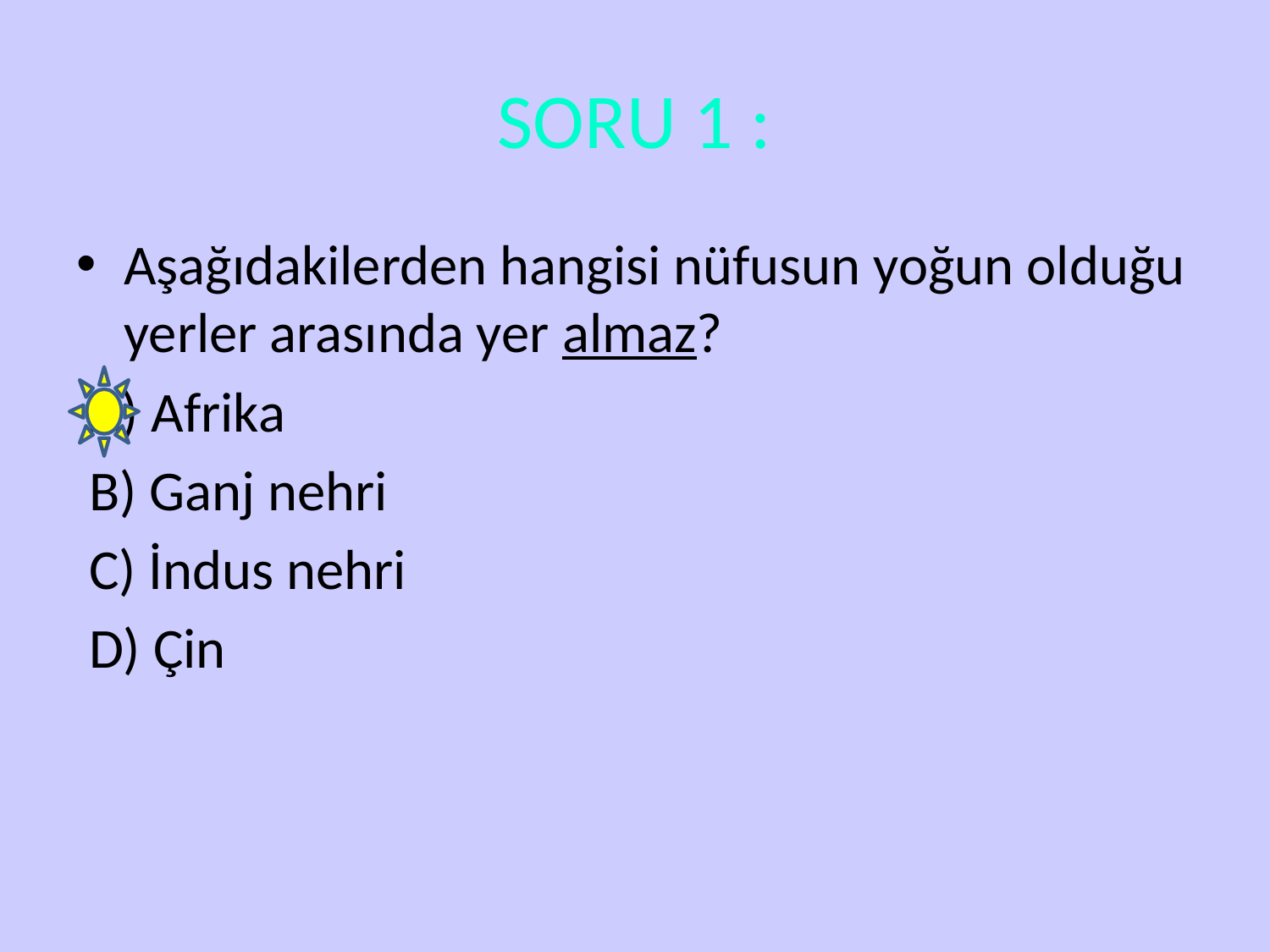

# SORU 1 :
Aşağıdakilerden hangisi nüfusun yoğun olduğu yerler arasında yer almaz?
 A) Afrika
 B) Ganj nehri
 C) İndus nehri
 D) Çin